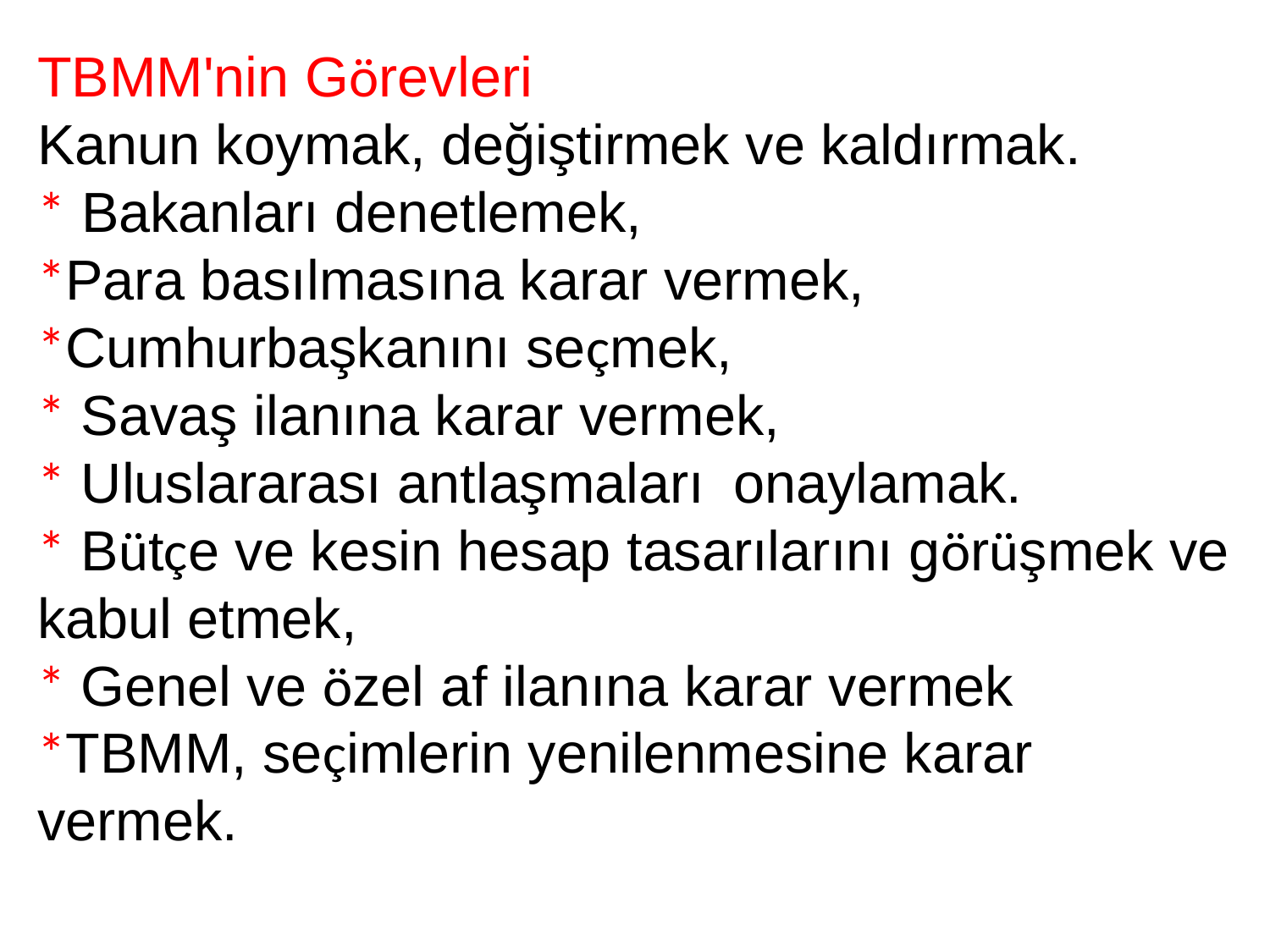

TBMM'nin Görevleri
Kanun koymak, değiştirmek ve kaldırmak.
* Bakanları denetlemek,
*Para basılmasına karar vermek,
*Cumhurbaşkanını seçmek,
* Savaş ilanına karar vermek,
* Uluslararası antlaşmaları  onaylamak.
* Bütçe ve kesin hesap tasarılarını görüşmek ve kabul etmek,
* Genel ve özel af ilanına karar vermek
*TBMM, seçimlerin yenilenmesine karar vermek.